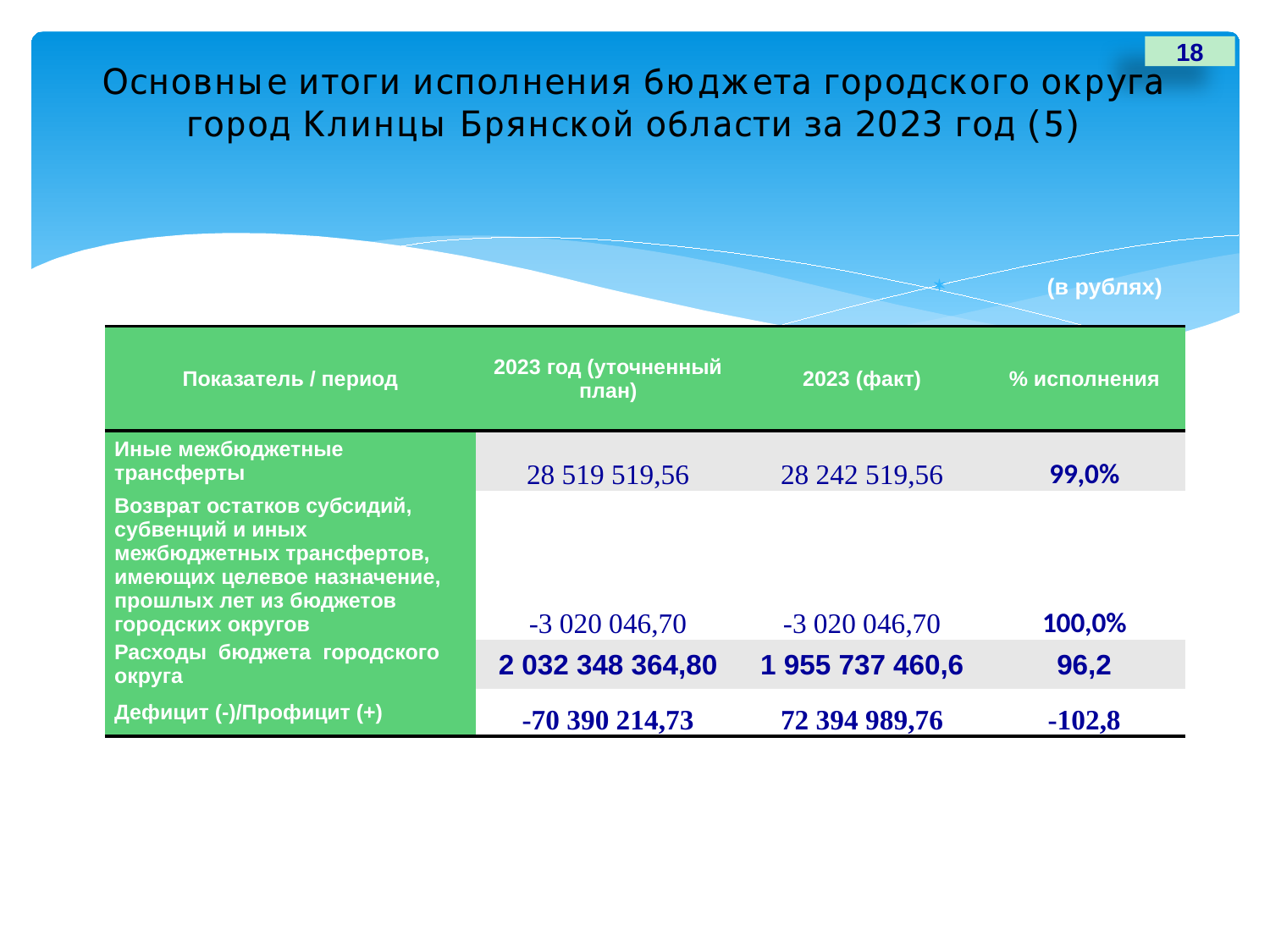

18
# Основные итоги исполнения бюджета городского округа город Клинцы Брянской области за 2023 год (5)
(в рублях)

| Показатель / период | 2023 год (уточненный план) | 2023 (факт) | % исполнения |
| --- | --- | --- | --- |
| Иные межбюджетные трансферты | 28 519 519,56 | 28 242 519,56 | 99,0% |
| Возврат остатков субсидий, субвенций и иных межбюджетных трансфертов, имеющих целевое назначение, прошлых лет из бюджетов городских округов | -3 020 046,70 | -3 020 046,70 | 100,0% |
| Расходы бюджета городского округа | 2 032 348 364,80 | 1 955 737 460,6 | 96,2 |
| Дефицит (-)/Профицит (+) | -70 390 214,73 | 72 394 989,76 | -102,8 |